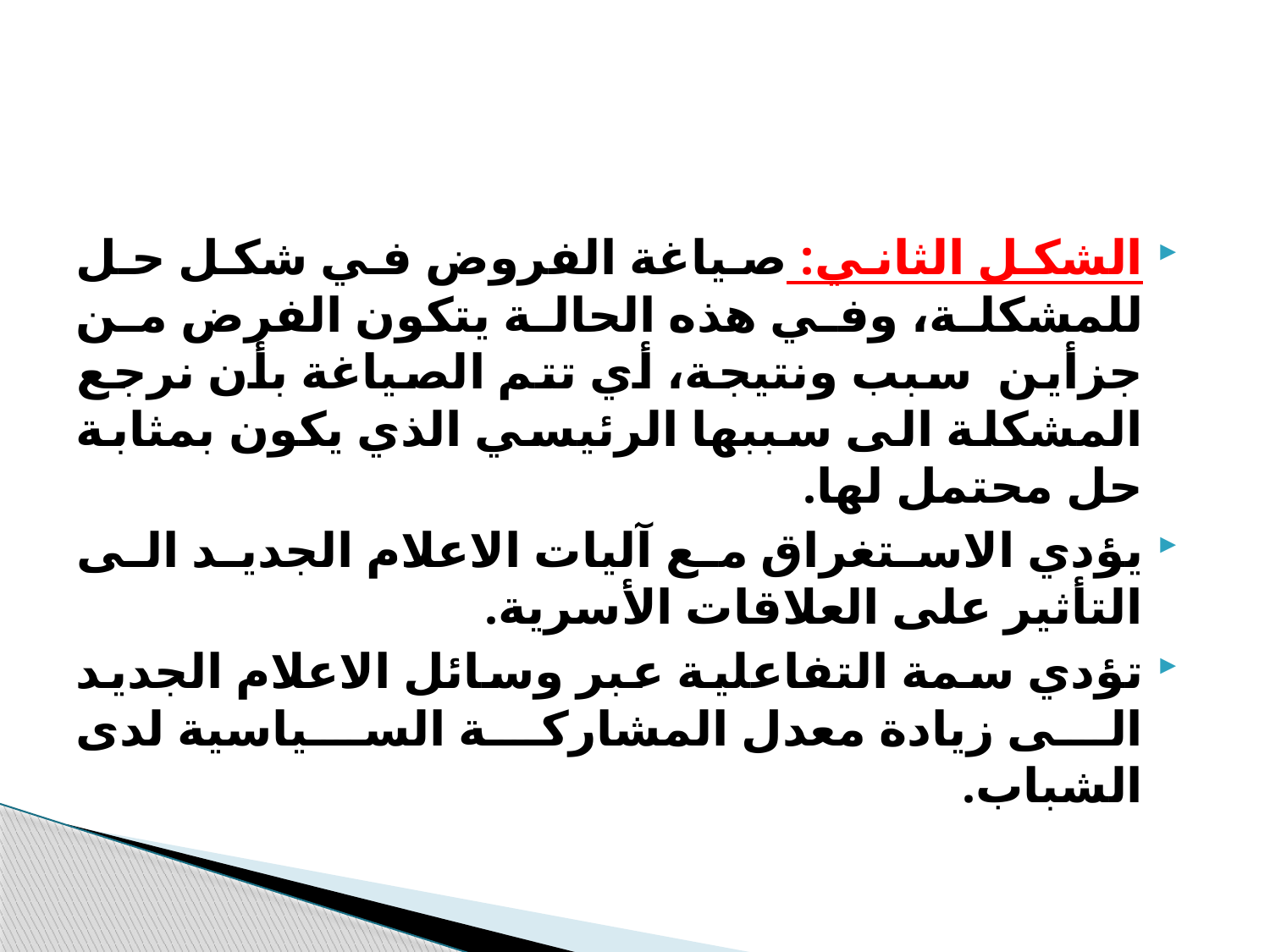

#
الشكل الثاني: صياغة الفروض في شكل حل للمشكلة، وفي هذه الحالة يتكون الفرض من جزأين  سبب ونتيجة، أي تتم الصياغة بأن نرجع المشكلة الى سببها الرئيسي الذي يكون بمثابة حل محتمل لها.
يؤدي الاستغراق مع آليات الاعلام الجديد الى التأثير على العلاقات الأسرية.
تؤدي سمة التفاعلية عبر وسائل الاعلام الجديد الى زيادة معدل المشاركة السياسية لدى الشباب.